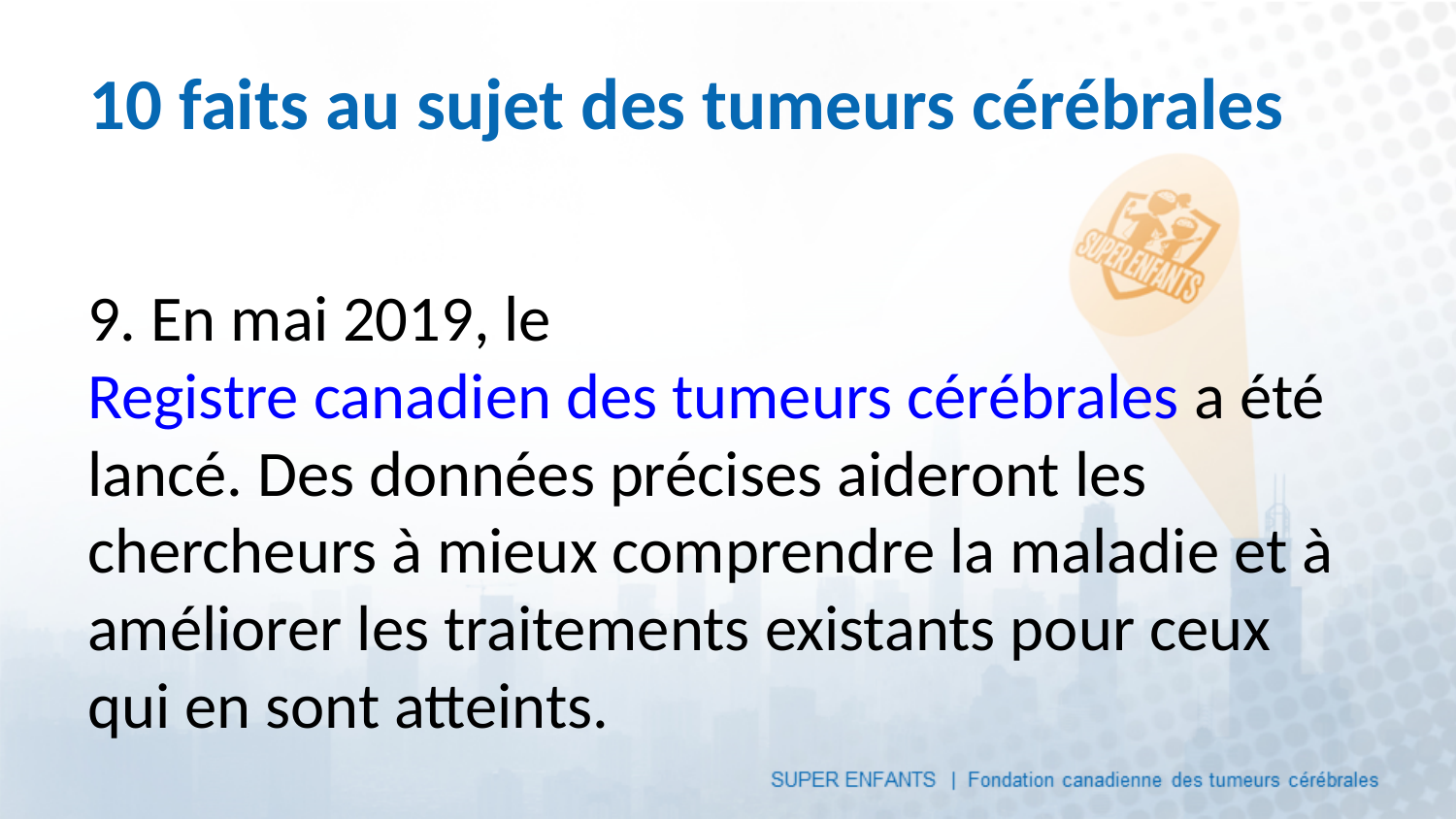

# 10 faits au sujet des tumeurs cérébrales
9. En mai 2019, le Registre canadien des tumeurs cérébrales a été lancé. Des données précises aideront les chercheurs à mieux comprendre la maladie et à améliorer les traitements existants pour ceux qui en sont atteints.